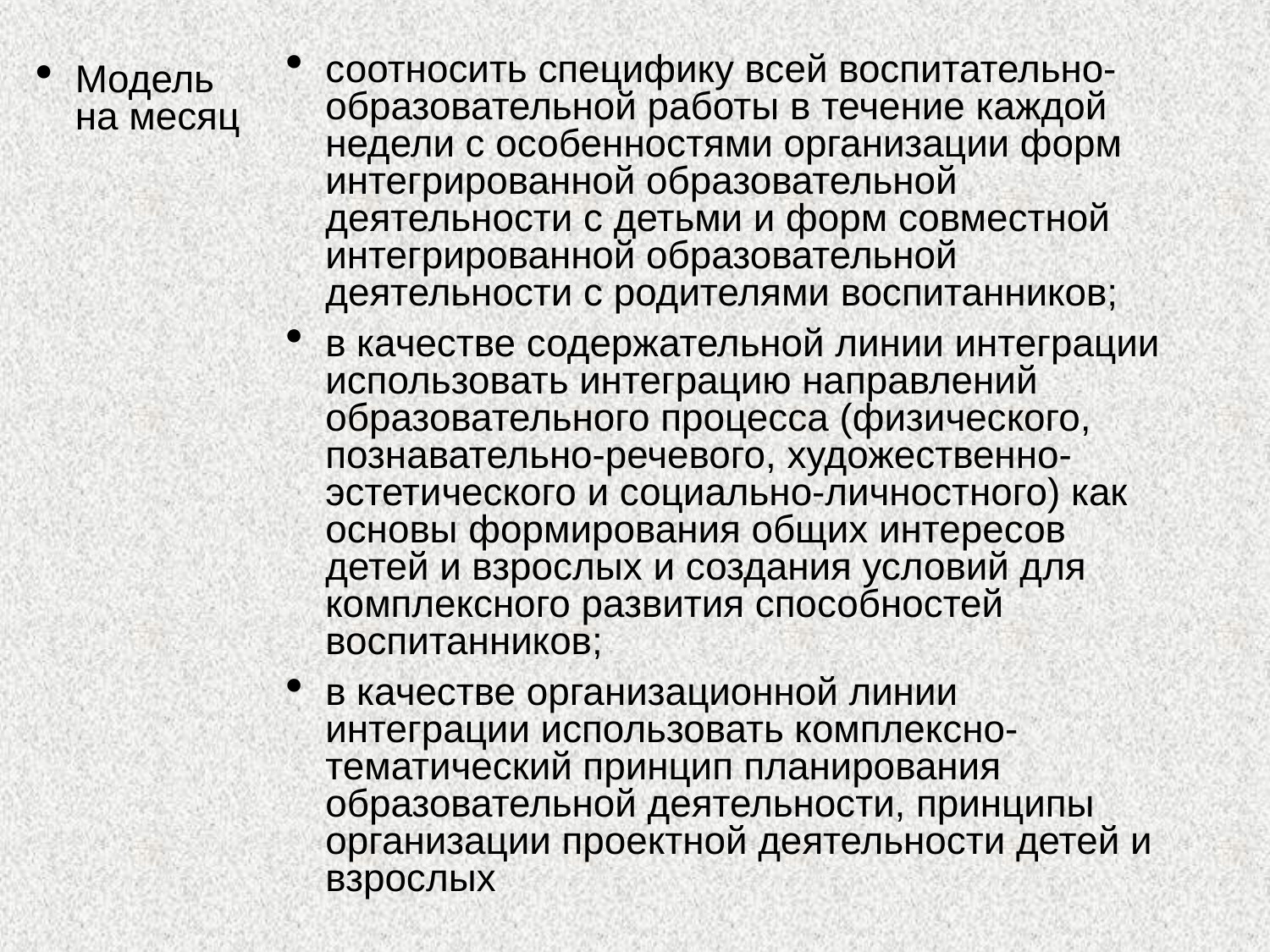

соотносить специфику всей воспитательно-образовательной работы в течение каждой недели с особенностями организации форм интегрированной образовательной деятельности с детьми и форм совместной интегрированной образовательной деятельности с родителями воспитанников;
в качестве содержательной линии интеграции использовать интеграцию направлений образовательного процесса (физического, познавательно-речевого, художественно-эстетического и социально-личностного) как основы формирования общих интересов детей и взрослых и создания условий для комплексного развития способностей воспитанников;
в качестве организационной линии интеграции использовать комплексно-тематический принцип планирования образовательной деятельности, принципы организации проектной деятельности детей и взрослых

Модель на месяц